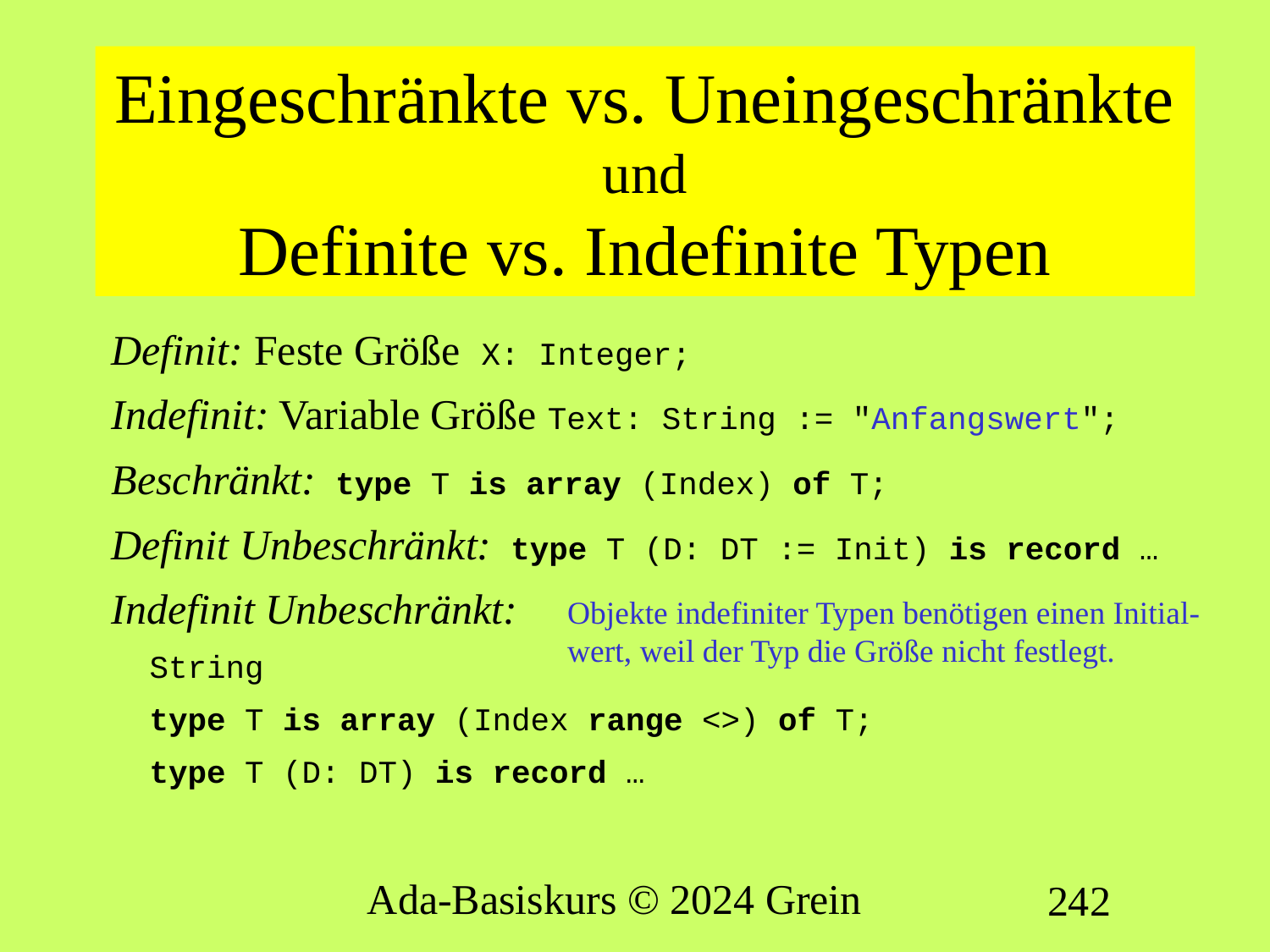

# Eingeschränkte vs. Uneingeschränkte und Definite vs. Indefinite Typen
Definit: Feste Größe  X: Integer;
Indefinit: Variable Größe Text: String := "Anfangswert";
Beschränkt: type T is array (Index) of T;
Definit Unbeschränkt: type T (D: DT := Init) is record …
Indefinit Unbeschränkt:
  String
  type T is array (Index range <>) of T;
  type T (D: DT) is record …
Objekte indefiniter Typen benötigen einen Initial-wert, weil der Typ die Größe nicht festlegt.
Ada-Basiskurs © 2024 Grein
242